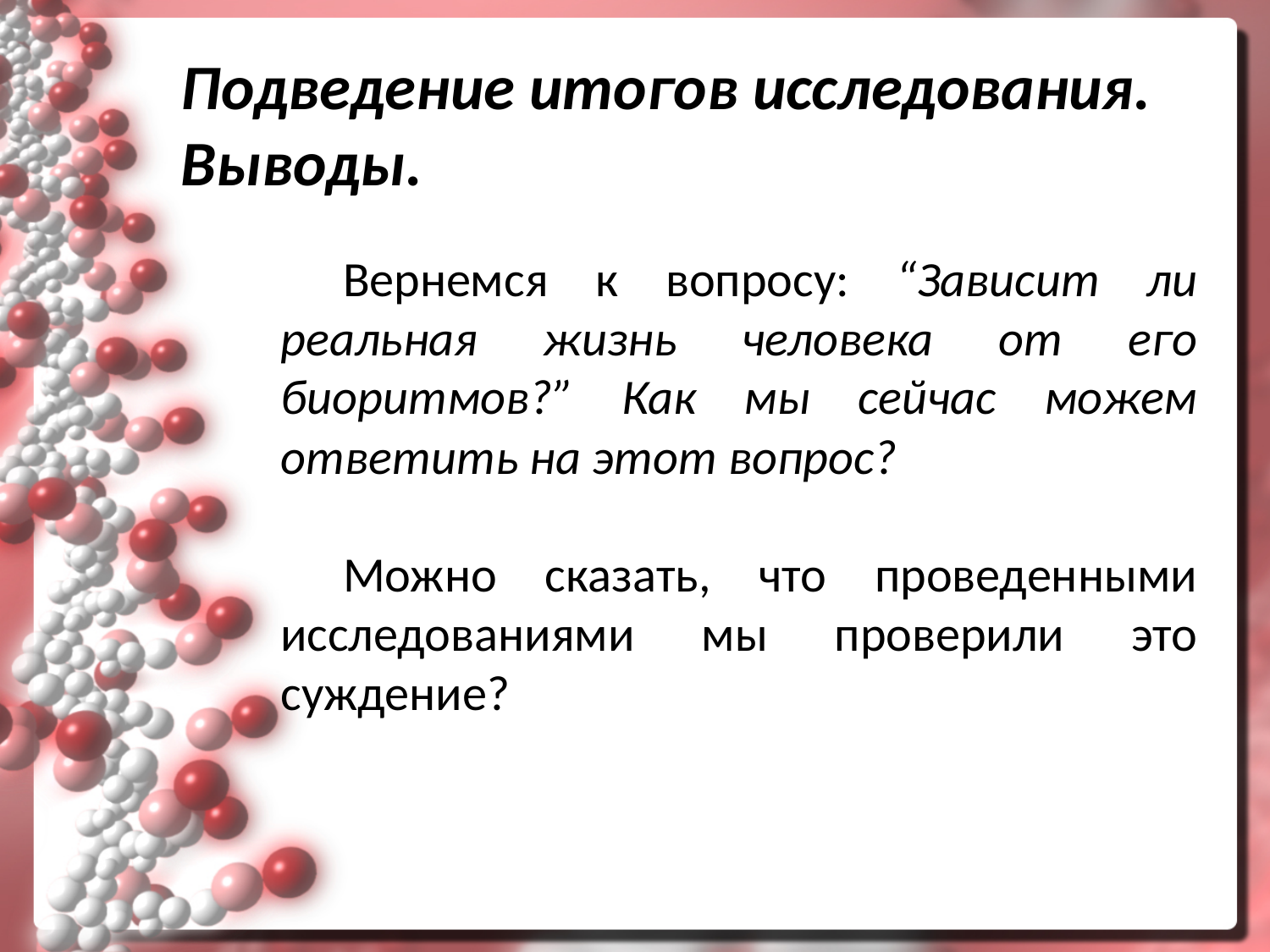

Подведение итогов исследования. Выводы.
Вернемся к вопросу: “Зависит ли реальная жизнь человека от его биоритмов?” Как мы сейчас можем ответить на этот вопрос?

Можно сказать, что проведенными исследованиями мы проверили это суждение?